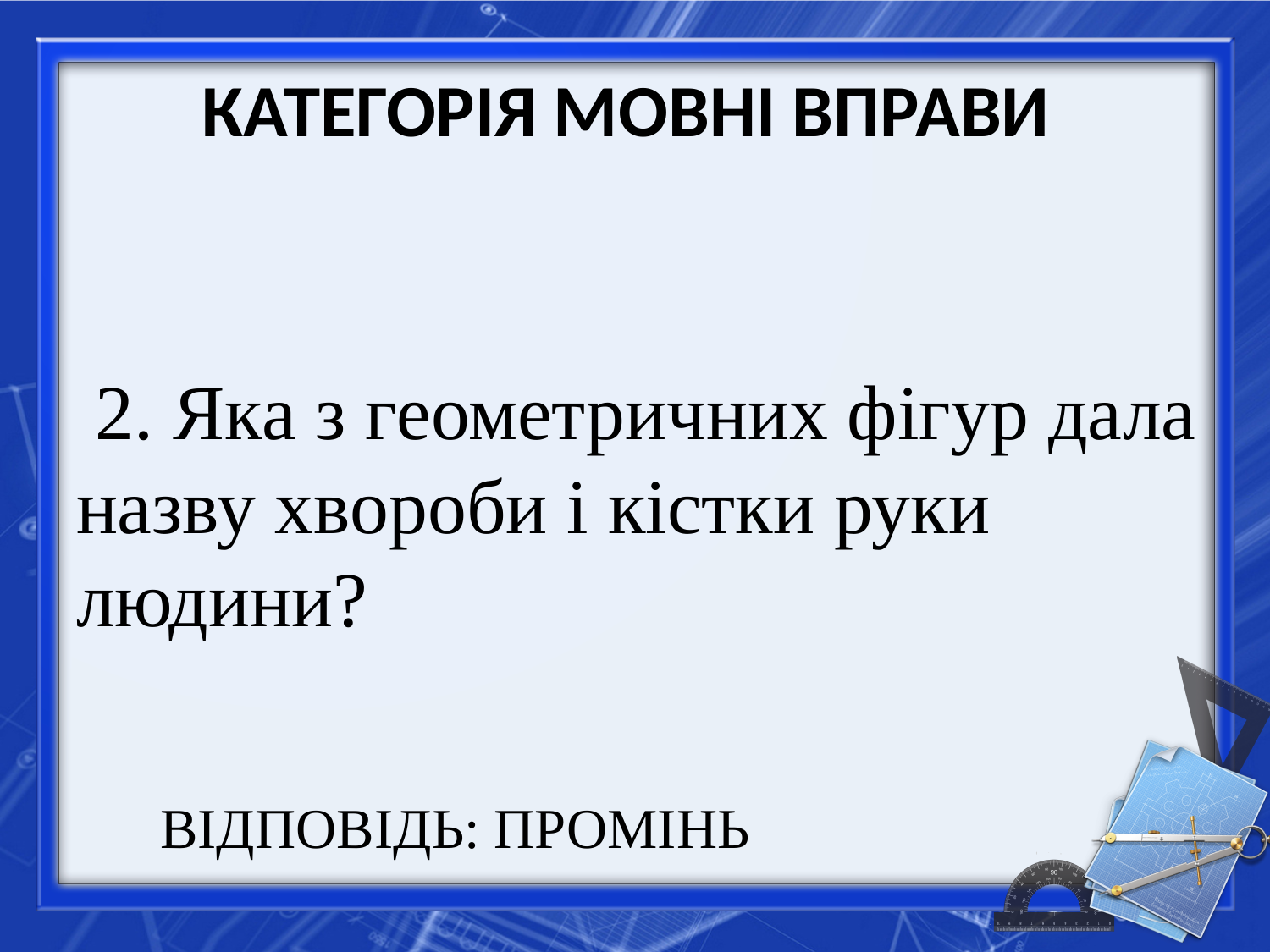

# КАТЕГОРІЯ МОВНІ ВПРАВИ
 2. Яка з геометричних фігур дала назву хвороби і кістки руки людини?
ВІДПОВІДЬ: ПРОМІНЬ